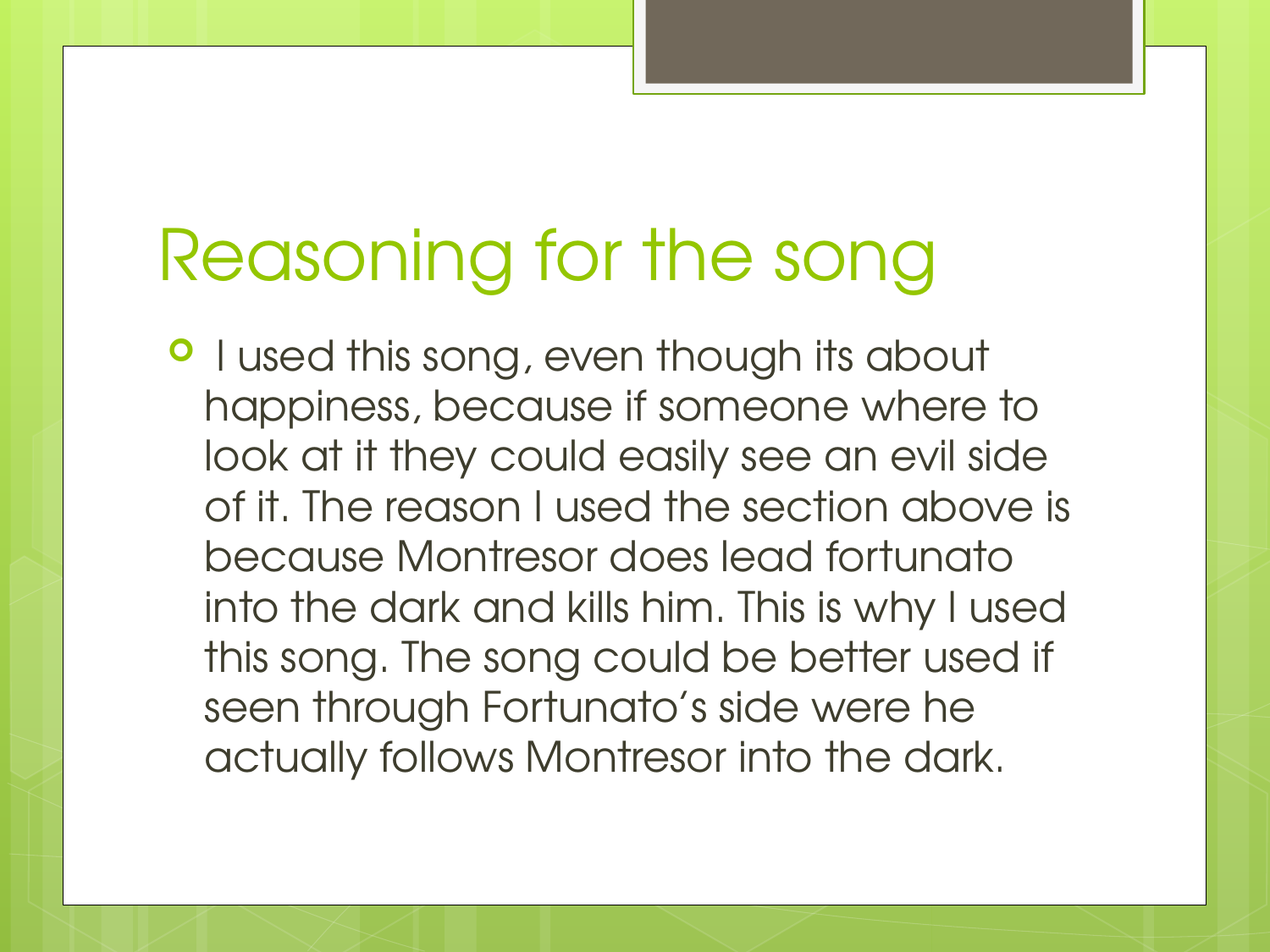

# Reasoning for the song
 I used this song, even though its about happiness, because if someone where to look at it they could easily see an evil side of it. The reason I used the section above is because Montresor does lead fortunato into the dark and kills him. This is why I used this song. The song could be better used if seen through Fortunato’s side were he actually follows Montresor into the dark.